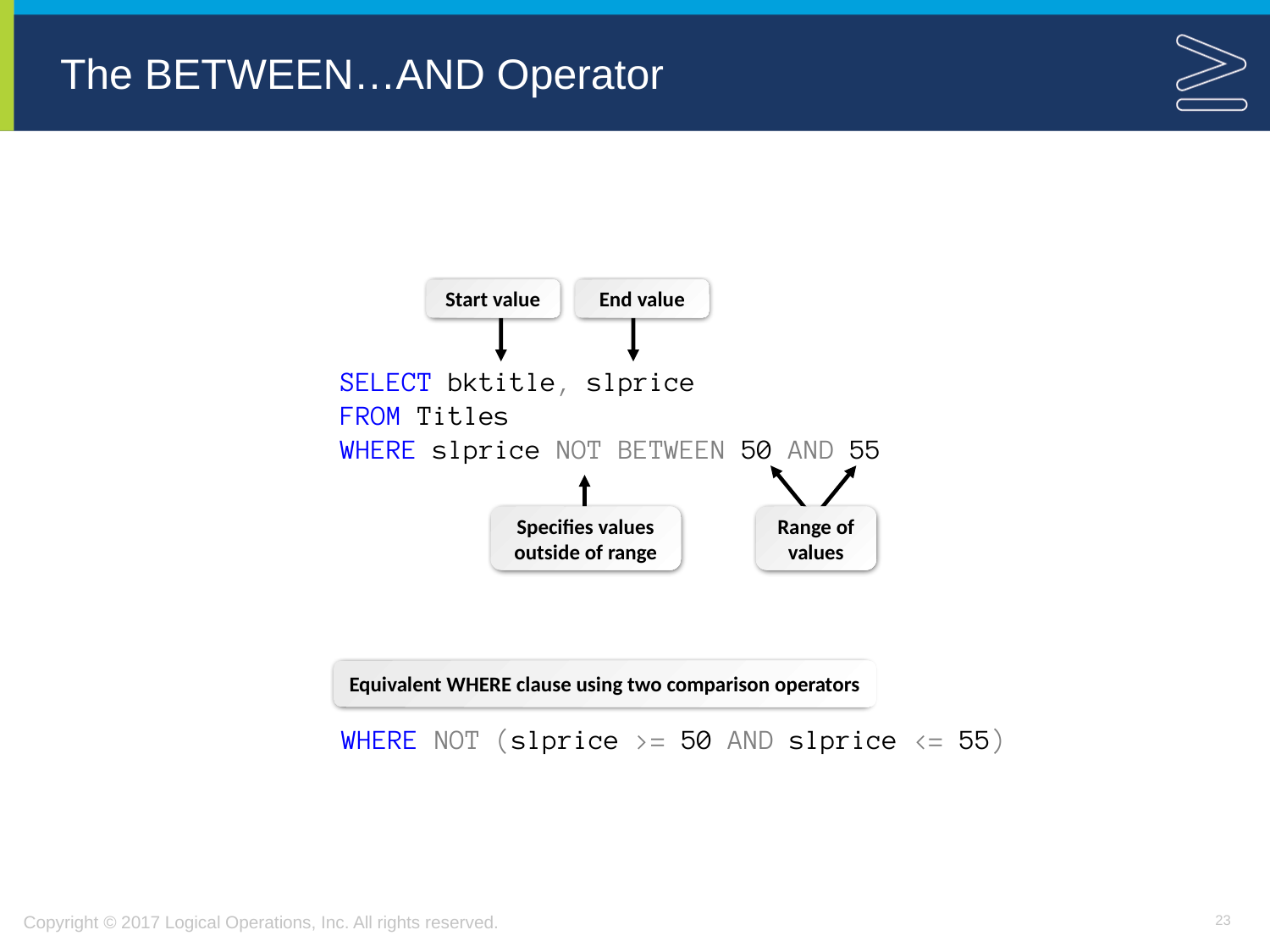

# The BETWEEN…AND Operator
Start value
End value

SELECT bktitle, slprice
FROM Titles
WHERE slprice NOT BETWEEN 50 AND 55

Range of values
Specifies values outside of range
Equivalent WHERE clause using two comparison operators
WHERE NOT (slprice >= 50 AND slprice <= 55)
23